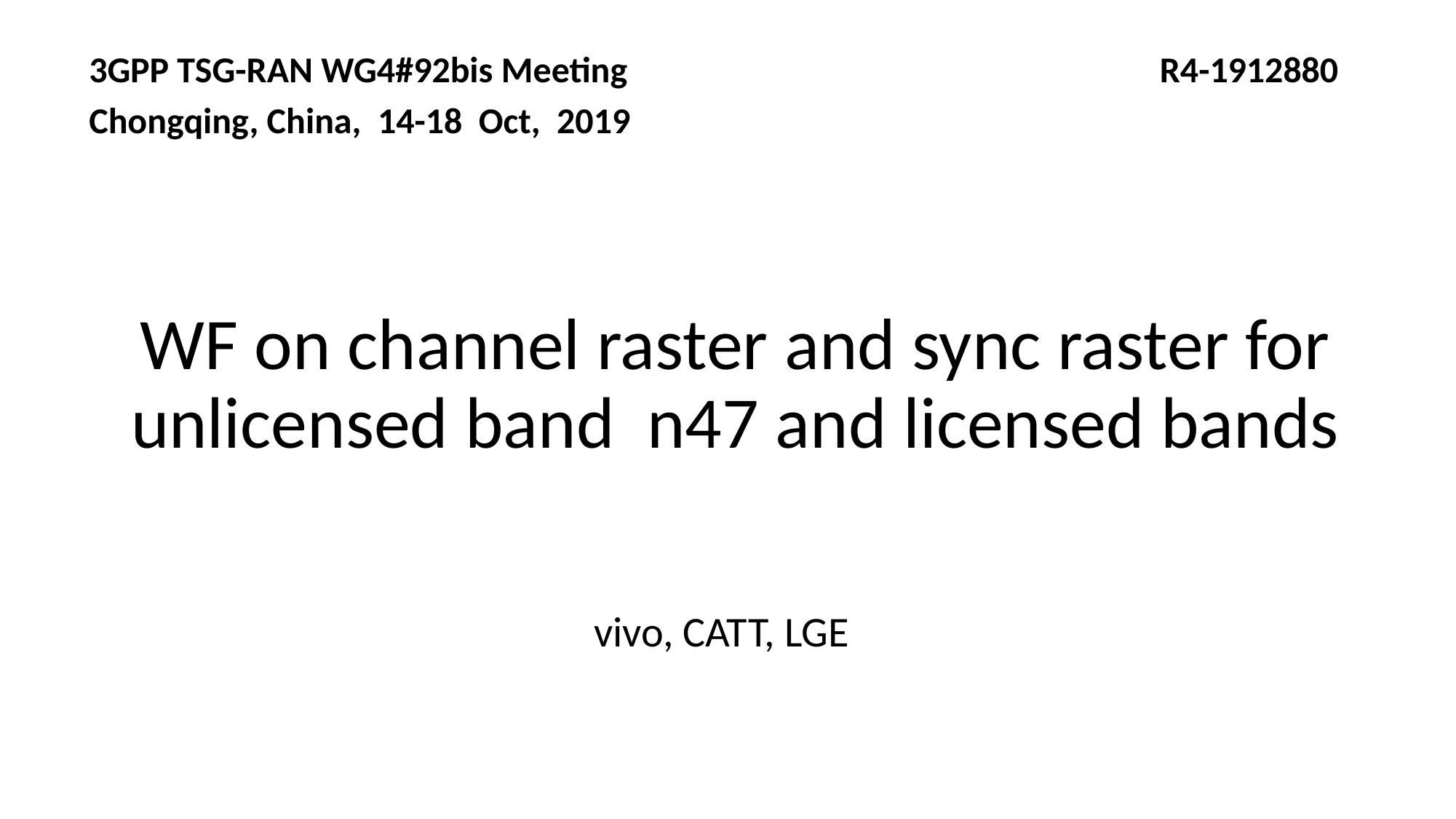

3GPP TSG-RAN WG4#92bis Meeting                                                                 R4-1912880
Chongqing, China,  14-18  Oct,  2019
# WF on channel raster and sync raster for unlicensed band  n47 and licensed bands
vivo, CATT, LGE